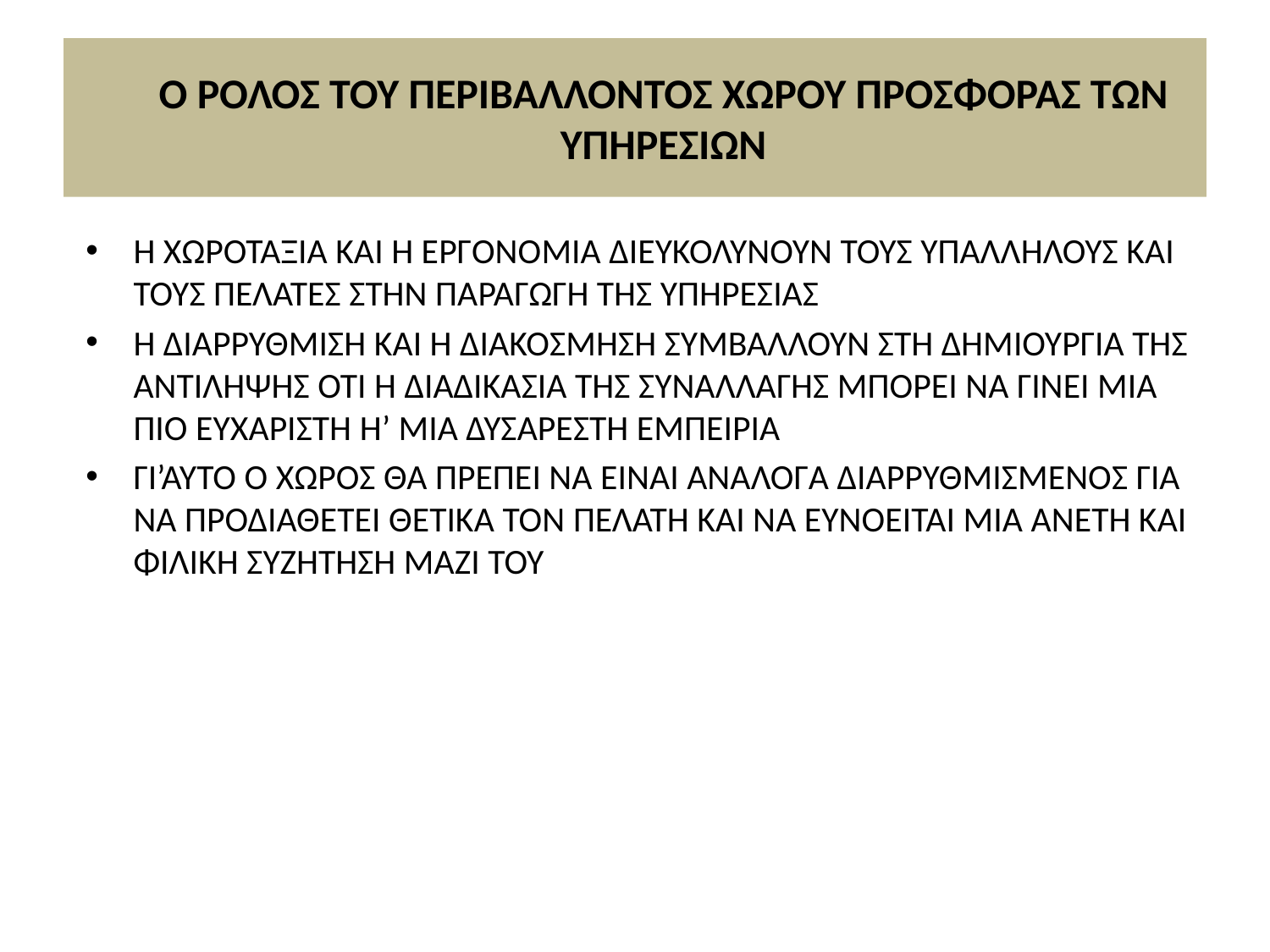

# Ο ΡΟΛΟΣ ΤΟΥ ΠΕΡΙΒΑΛΛΟΝΤΟΣ ΧΩΡΟΥ ΠΡΟΣΦΟΡΑΣ ΤΩΝ ΥΠΗΡΕΣΙΩΝ
Η ΧΩΡΟΤΑΞΙΑ ΚΑΙ Η ΕΡΓΟΝΟΜΙΑ ΔΙΕΥΚΟΛΥΝΟΥΝ ΤΟΥΣ ΥΠΑΛΛΗΛΟΥΣ ΚΑΙ ΤΟΥΣ ΠΕΛΑΤΕΣ ΣΤΗΝ ΠΑΡΑΓΩΓΗ ΤΗΣ ΥΠΗΡΕΣΙΑΣ
Η ΔΙΑΡΡΥΘΜΙΣΗ ΚΑΙ Η ΔΙΑΚΟΣΜΗΣΗ ΣΥΜΒΑΛΛΟΥΝ ΣΤΗ ΔΗΜΙΟΥΡΓΙΑ ΤΗΣ ΑΝΤΙΛΗΨΗΣ ΟΤΙ Η ΔΙΑΔΙΚΑΣΙΑ ΤΗΣ ΣΥΝΑΛΛΑΓΗΣ ΜΠΟΡΕΙ ΝΑ ΓΙΝΕΙ ΜΙΑ ΠΙΟ ΕΥΧΑΡΙΣΤΗ Η’ ΜΙΑ ΔΥΣΑΡΕΣΤΗ ΕΜΠΕΙΡΙΑ
ΓΙ’ΑΥΤΟ Ο ΧΩΡΟΣ ΘΑ ΠΡΕΠΕΙ ΝΑ ΕΙΝΑΙ ΑΝΑΛΟΓΑ ΔΙΑΡΡΥΘΜΙΣΜΕΝΟΣ ΓΙΑ ΝΑ ΠΡΟΔΙΑΘΕΤΕΙ ΘΕΤΙΚΑ ΤΟΝ ΠΕΛΑΤΗ ΚΑΙ ΝΑ ΕΥΝΟΕΙΤΑΙ ΜΙΑ ΑΝΕΤΗ ΚΑΙ ΦΙΛΙΚΗ ΣΥΖΗΤΗΣΗ ΜΑΖΙ ΤΟΥ